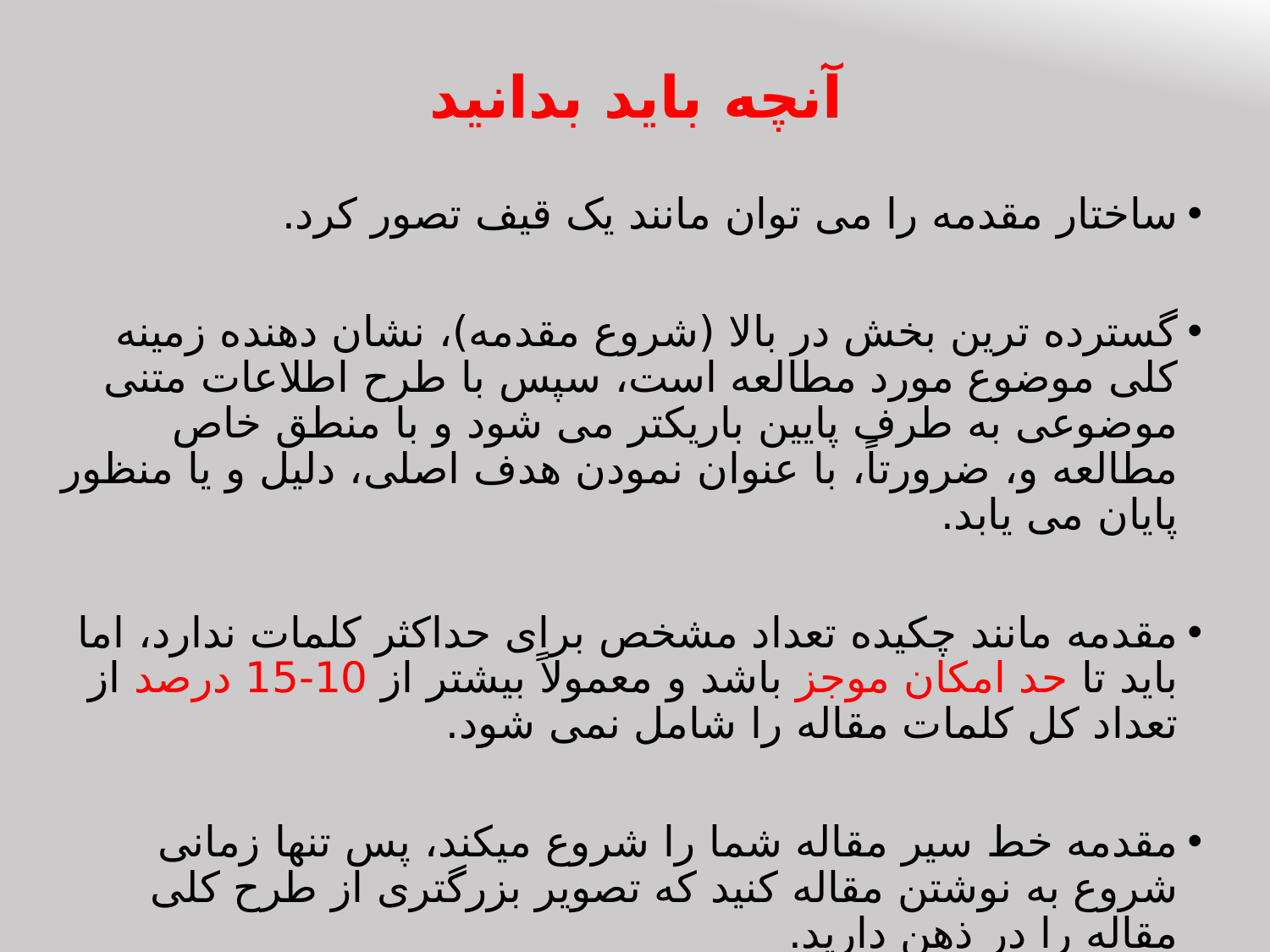

# آنچه باید بدانید
ساختار مقدمه را می توان مانند یک قیف تصور کرد.

گسترده ترین بخش در بالا (شروع مقدمه)، نشان دهنده زمینه کلی موضوع مورد مطالعه است، سپس با طرح اطلاعات متنی موضوعی به طرف پایین باریک‎تر می شود و با منطق خاص مطالعه و، ضرورتاً، با عنوان نمودن هدف اصلی، دلیل و یا منظور پایان می یابد.

مقدمه مانند چکیده تعداد مشخص برای حداکثر کلمات ندارد، اما باید تا حد امکان موجز باشد و معمولاً بیشتر از 10-15 درصد از تعداد کل کلمات مقاله را شامل نمی شود.

مقدمه خط سیر مقاله شما را شروع می‎کند، پس تنها زمانی شروع به نوشتن مقاله کنید که تصویر بزرگتری از طرح کلی مقاله را در ذهن دارید.